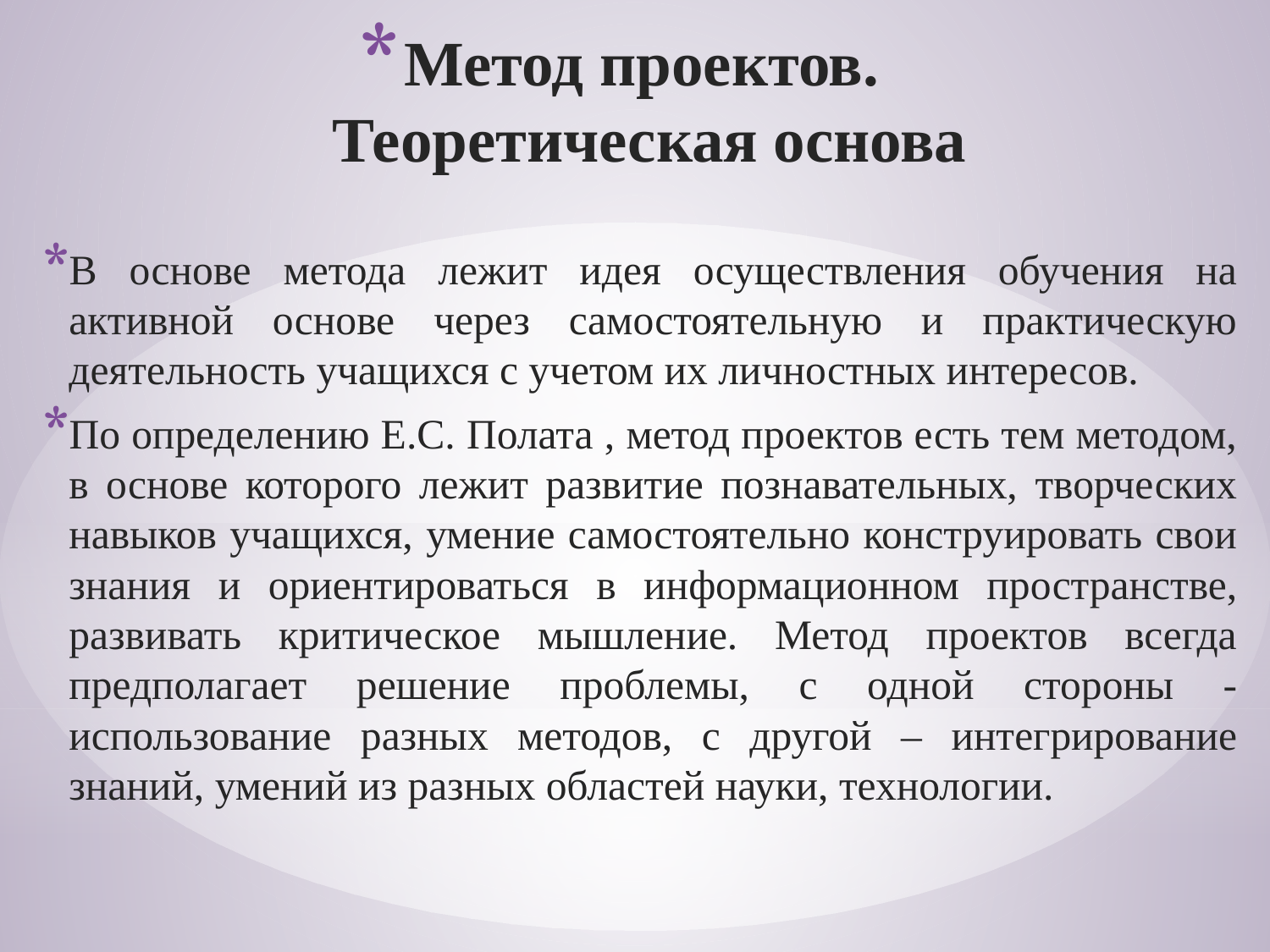

# Метод проектов. Теоретическая основа
В основе метода лежит идея осуществления обучения на активной основе через самостоятельную и практическую деятельность учащихся с учетом их личностных интересов.
По определению Е.С. Полата , метод проектов есть тем методом, в основе которого лежит развитие познавательных, творческих навыков учащихся, умение самостоятельно конструировать свои знания и ориентироваться в информационном пространстве, развивать критическое мышление. Метод проектов всегда предполагает решение проблемы, с одной стороны - использование разных методов, с другой – интегрирование знаний, умений из разных областей науки, технологии.